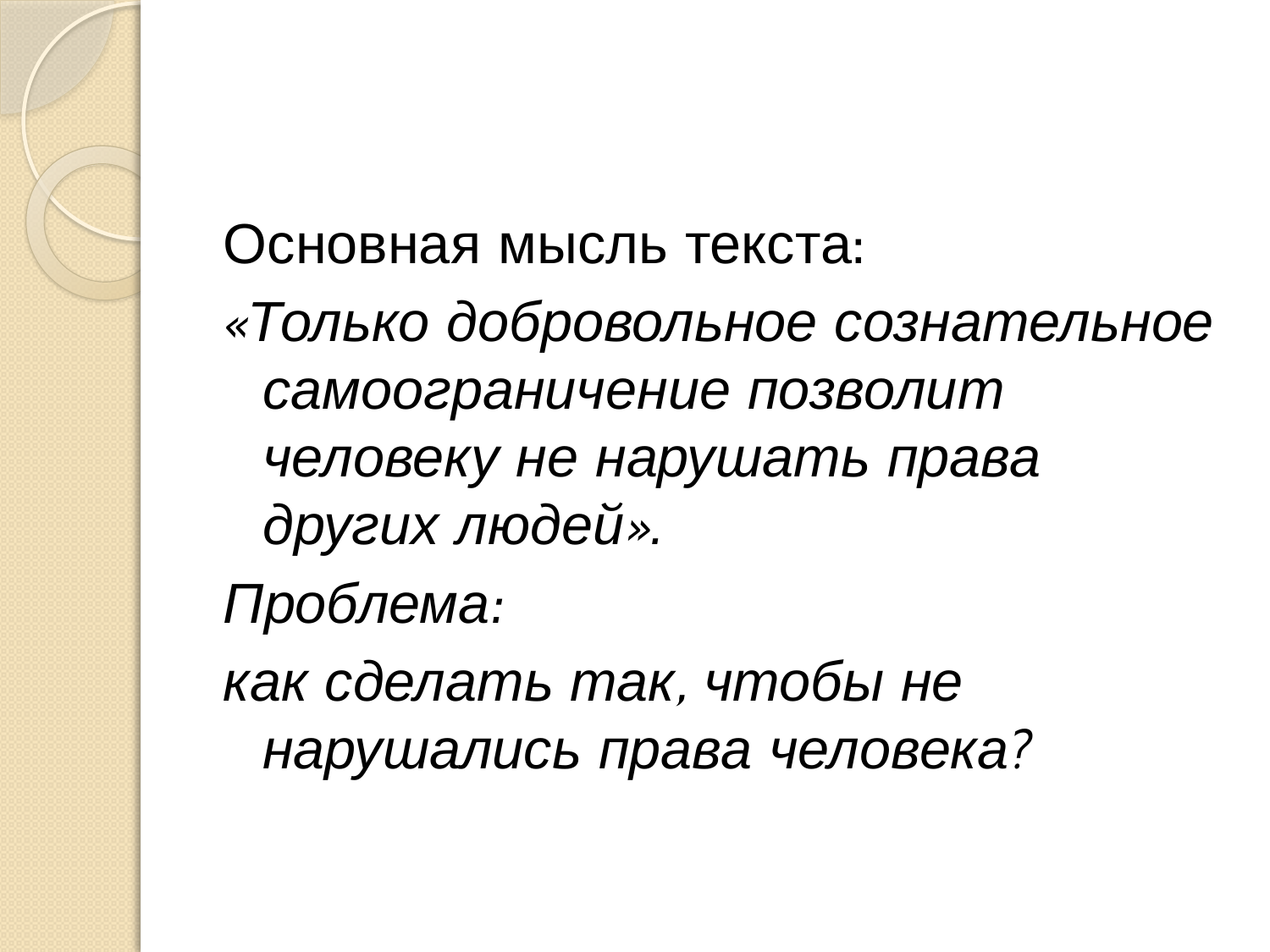

#
Основная мысль текста:
«Только добровольное сознательное самоограничение позволит человеку не нарушать права других людей».
Проблема:
как сделать так, чтобы не нарушались права человека?